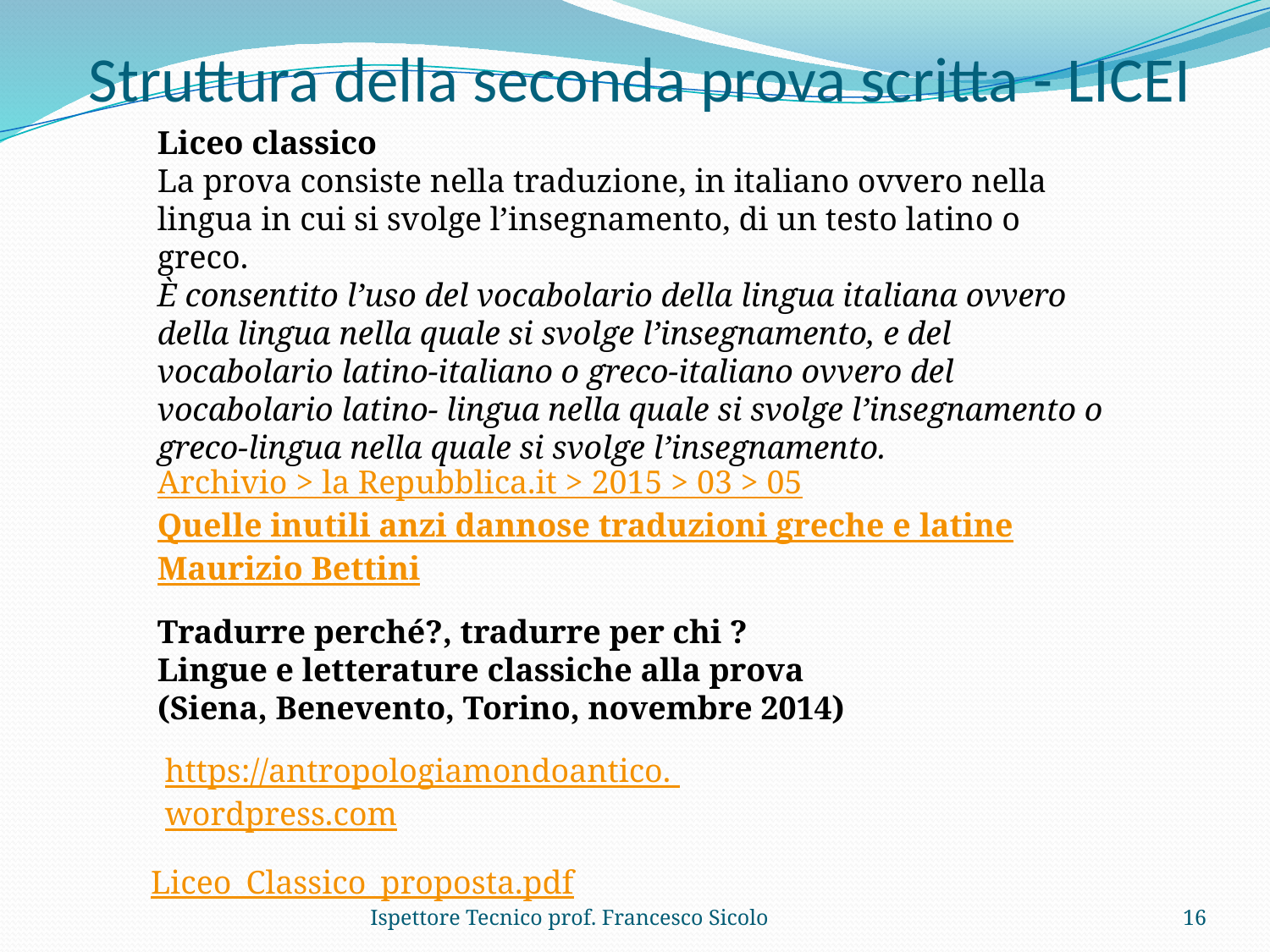

# Struttura della seconda prova scritta - LICEI
Liceo classico
La prova consiste nella traduzione, in italiano ovvero nella lingua in cui si svolge l’insegnamento, di un testo latino o greco.
È consentito l’uso del vocabolario della lingua italiana ovvero della lingua nella quale si svolge l’insegnamento, e del vocabolario latino-italiano o greco-italiano ovvero del vocabolario latino- lingua nella quale si svolge l’insegnamento o greco-lingua nella quale si svolge l’insegnamento.
Archivio > la Repubblica.it > 2015 > 03 > 05
Quelle inutili anzi dannose traduzioni greche e latine
Maurizio Bettini
Tradurre perché?, tradurre per chi ?
Lingue e letterature classiche alla prova
(Siena, Benevento, Torino, novembre 2014)
https://antropologiamondoantico. wordpress.com
Liceo_Classico_proposta.pdf
Ispettore Tecnico prof. Francesco Sicolo
16